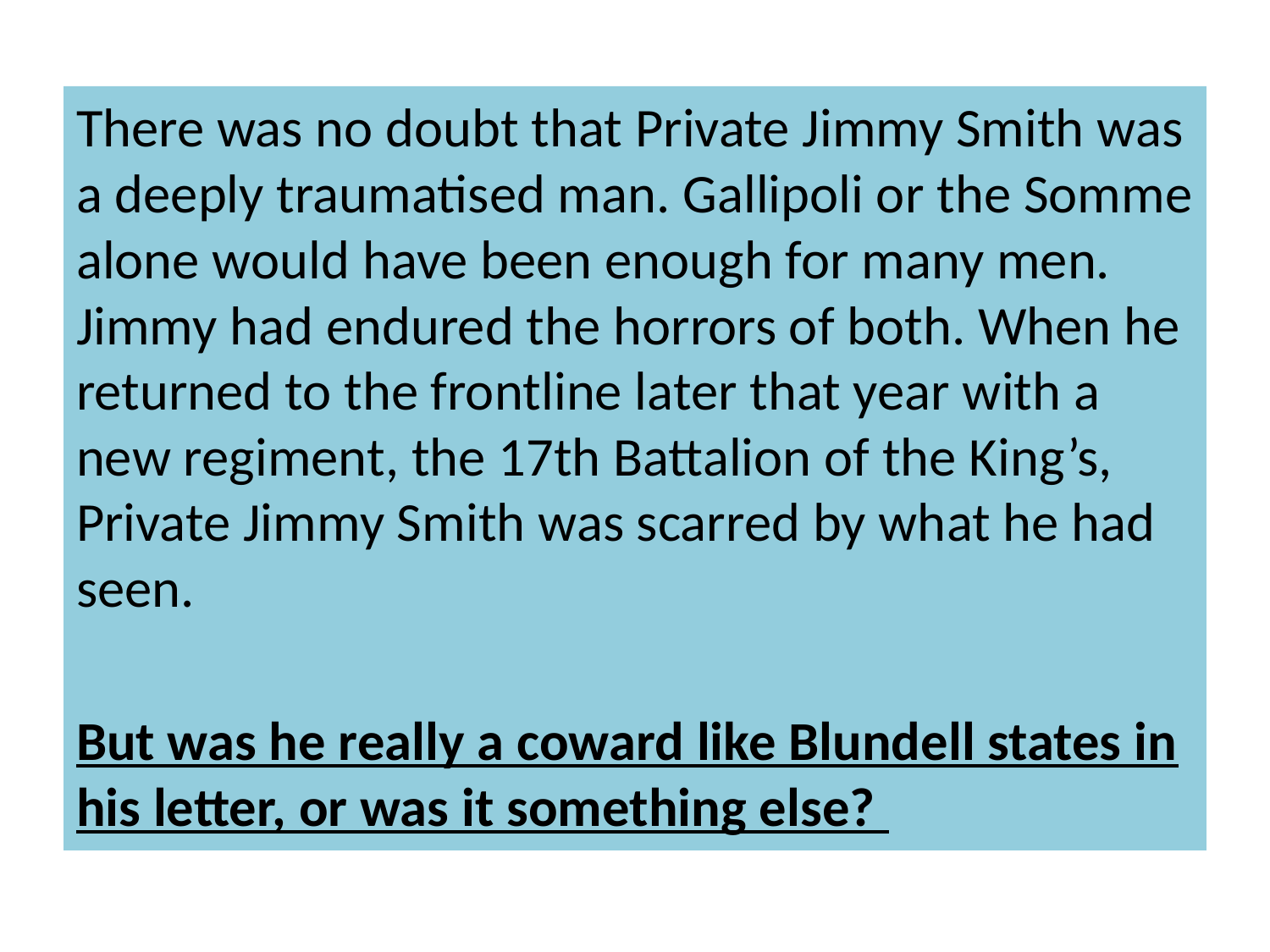

There was no doubt that Private Jimmy Smith was a deeply traumatised man. Gallipoli or the Somme alone would have been enough for many men. Jimmy had endured the horrors of both. When he returned to the frontline later that year with a new regiment, the 17th Battalion of the King’s, Private Jimmy Smith was scarred by what he had seen.

But was he really a coward like Blundell states in his letter, or was it something else?